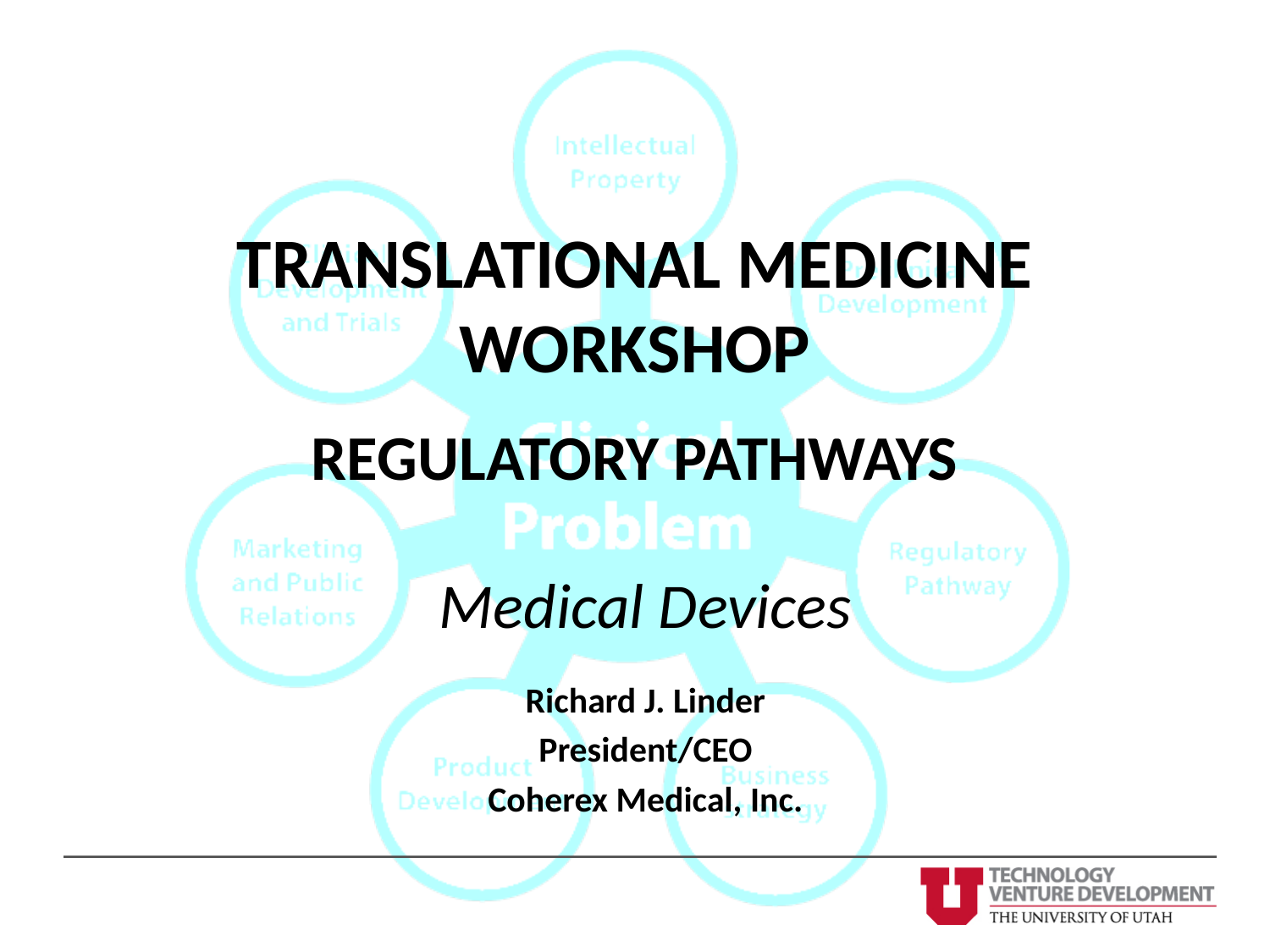

# Translational Medicine Workshop Regulatory PAthways
Medical Devices

Richard J. Linder
President/CEO
Coherex Medical, Inc.